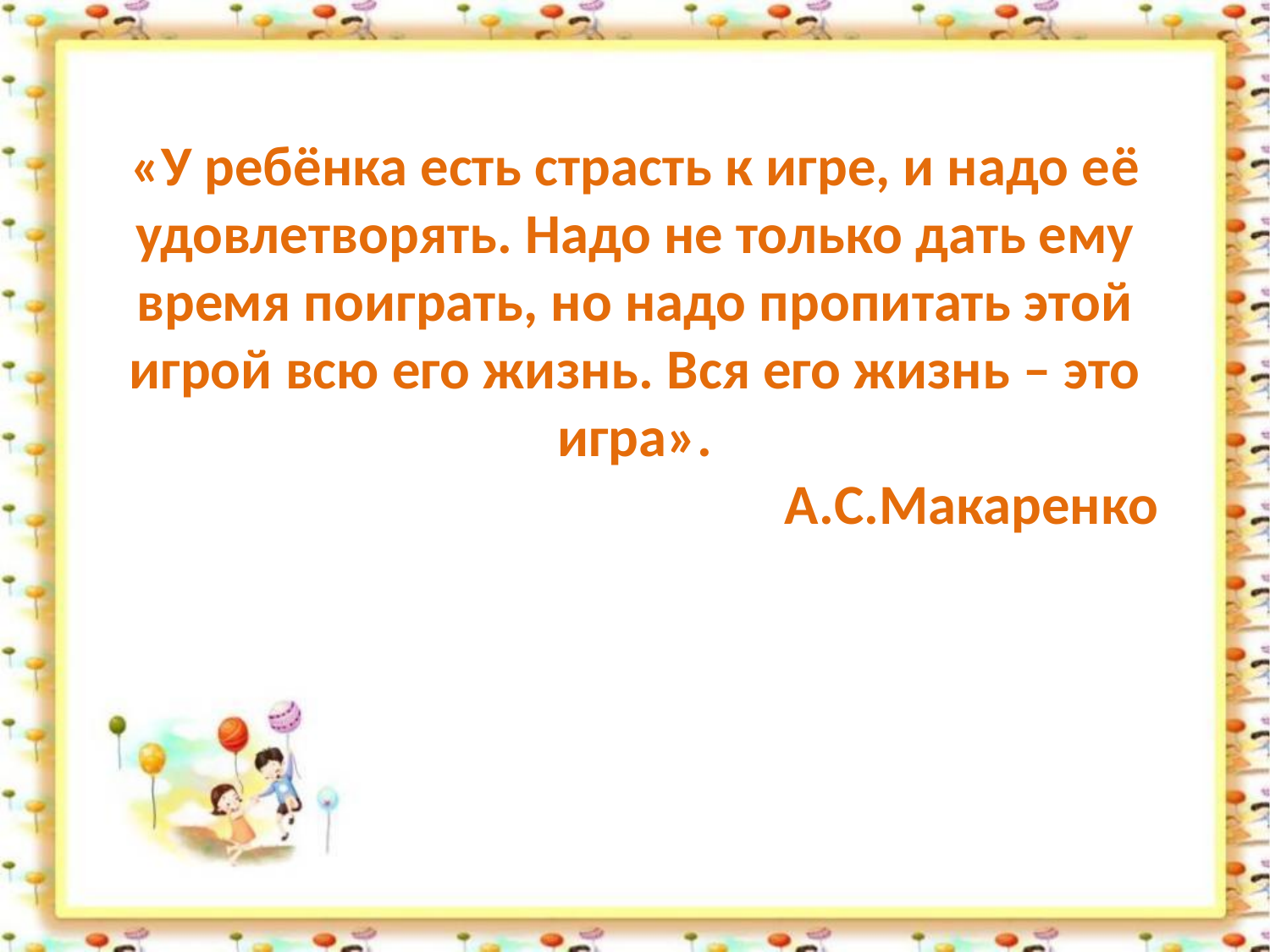

# «У ребёнка есть страсть к игре, и надо её удовлетворять. Надо не только дать ему время поиграть, но надо пропитать этой игрой всю его жизнь. Вся его жизнь – это игра». А.С.Макаренко